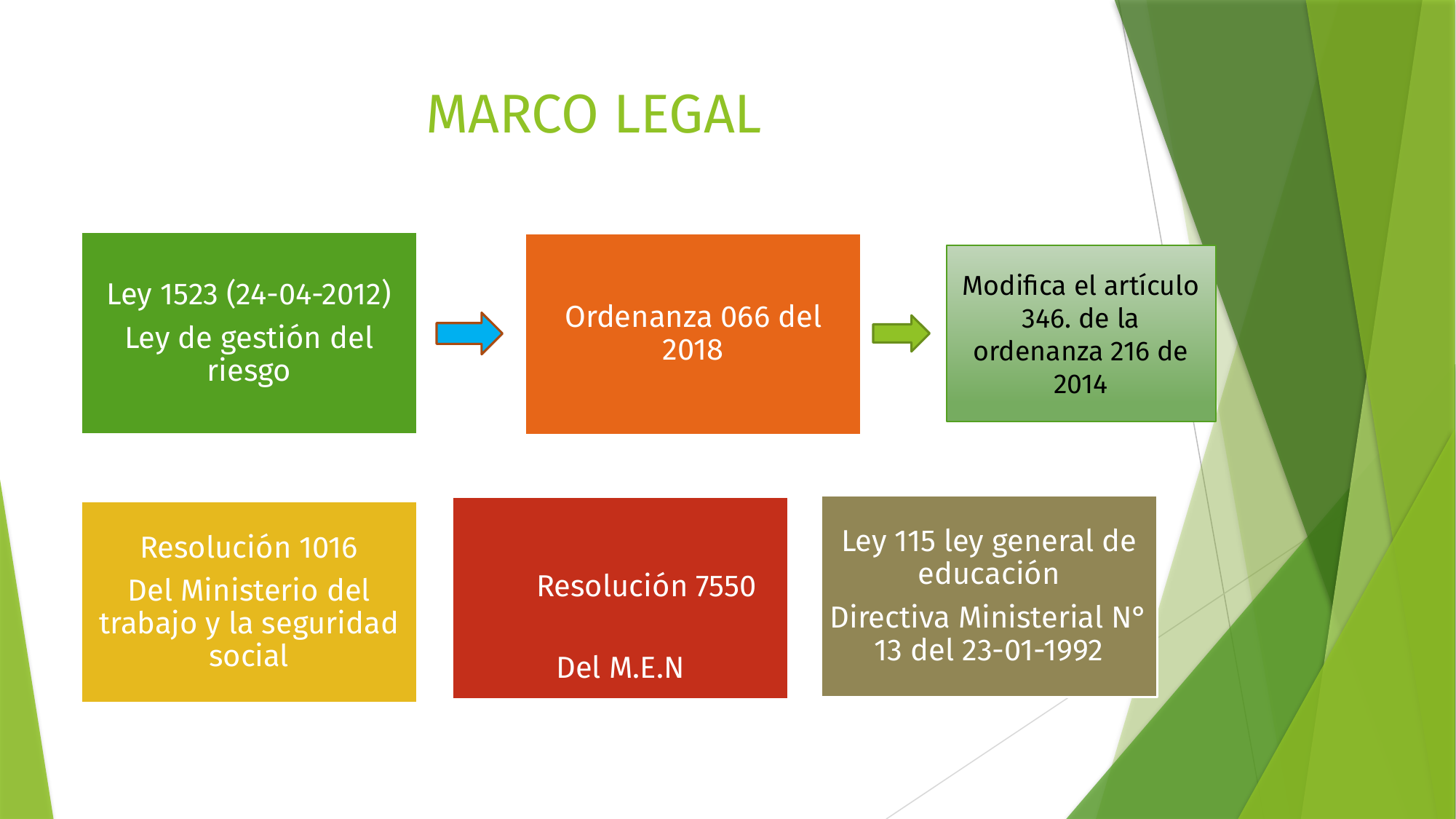

# MARCO LEGAL
Ley 1523 (24-04-2012)
Ley de gestión del riesgo
Resolución 1016
Del Ministerio del trabajo y la seguridad social
Ordenanza 066 del 2018
  Resolución 7550
Del M.E.N
Ley 115 ley general de educación
Directiva Ministerial N° 13 del 23-01-1992
Modifica el artículo 346. de la ordenanza 216 de 2014